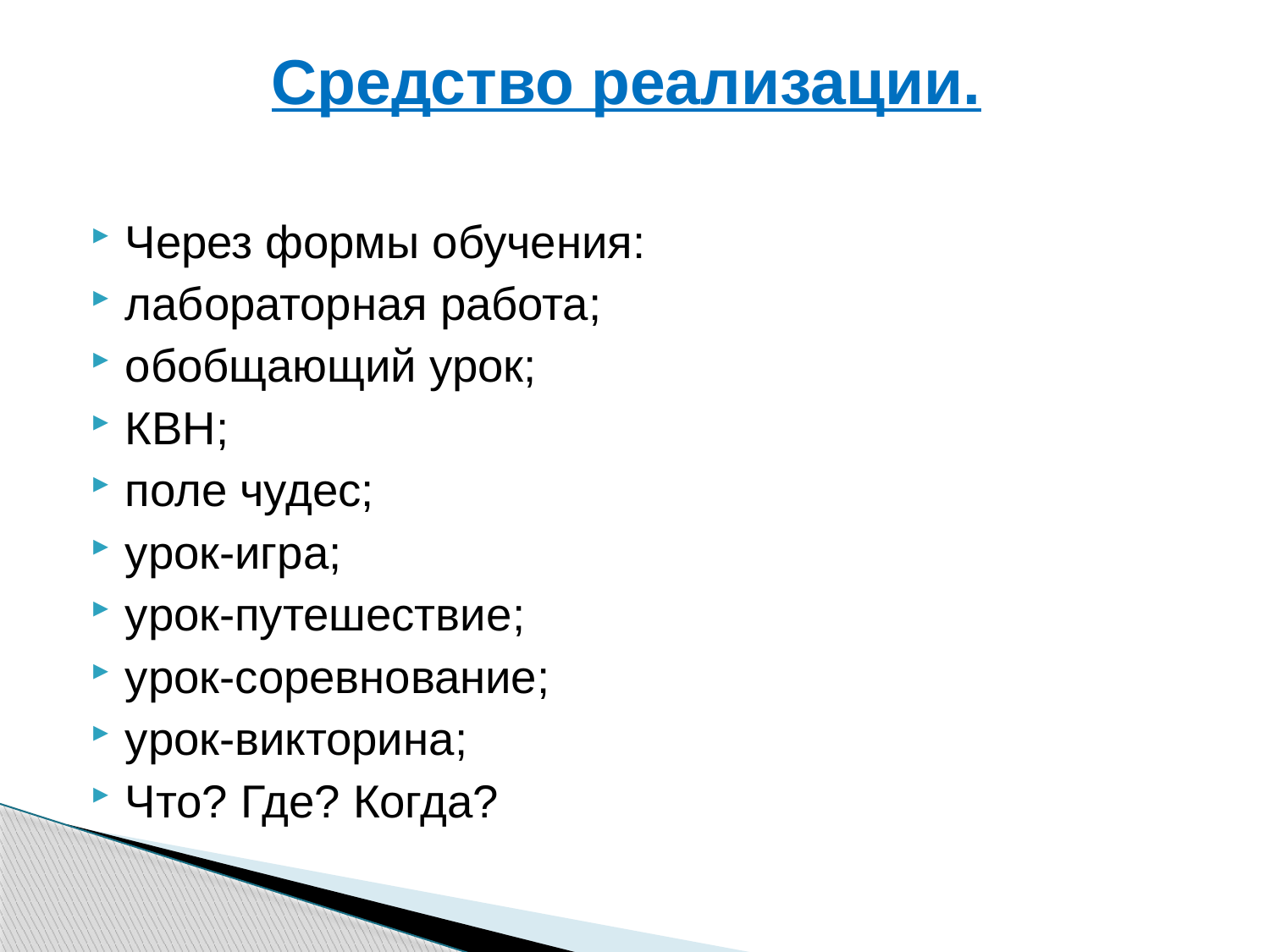

# Средство реализации.
Через формы обучения:
лабораторная работа;
обобщающий урок;
КВН;
поле чудес;
урок-игра;
урок-путешествие;
урок-соревнование;
урок-викторина;
Что? Где? Когда?